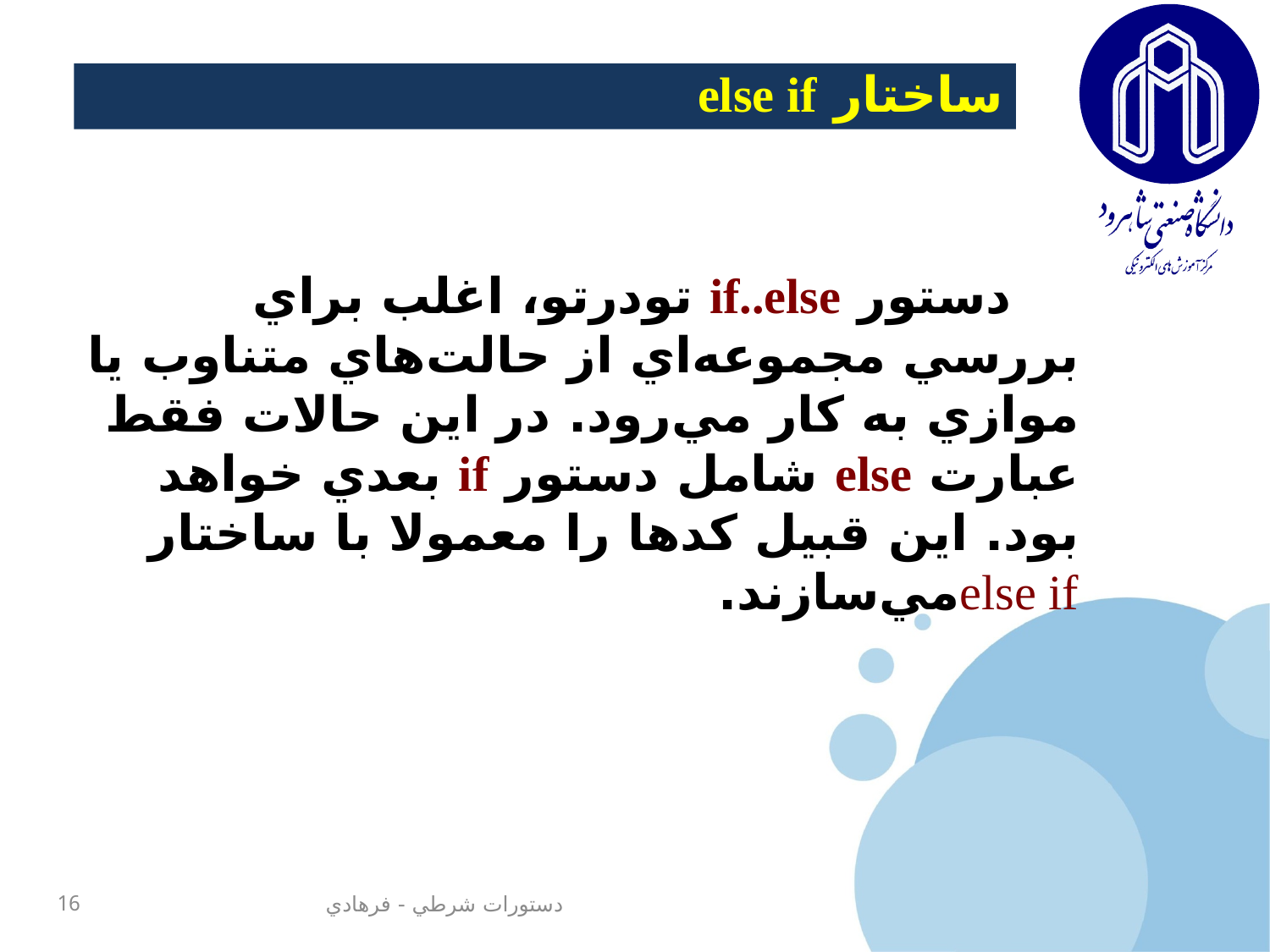

ساختار else if
 دستور if..else تودرتو، اغلب براي بررسي مجموعه‌اي از حالت‌هاي متناوب يا موازي به كار مي‌رود. در اين حالات فقط عبارت else شامل دستور if بعدي خواهد بود. اين قبيل کدها را معمولا با ساختار  else ifمي‌سازند.
16
دستورات شرطي - فرهادي